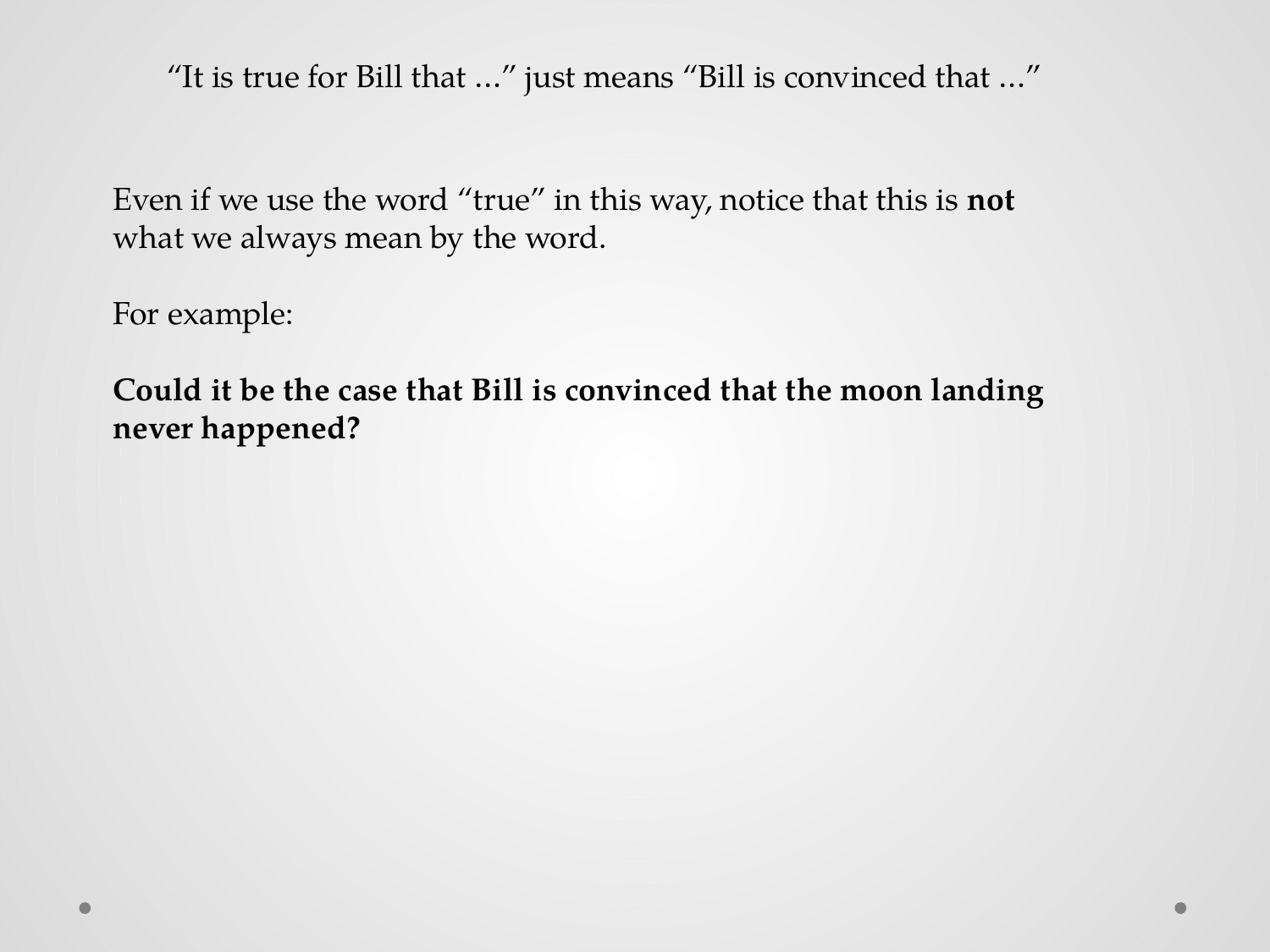

“It is true for Bill that …” just means “Bill is convinced that …”
Even if we use the word “true” in this way, notice that this is not what we always mean by the word.

For example:

Could it be the case that Bill is convinced that the moon landing never happened?